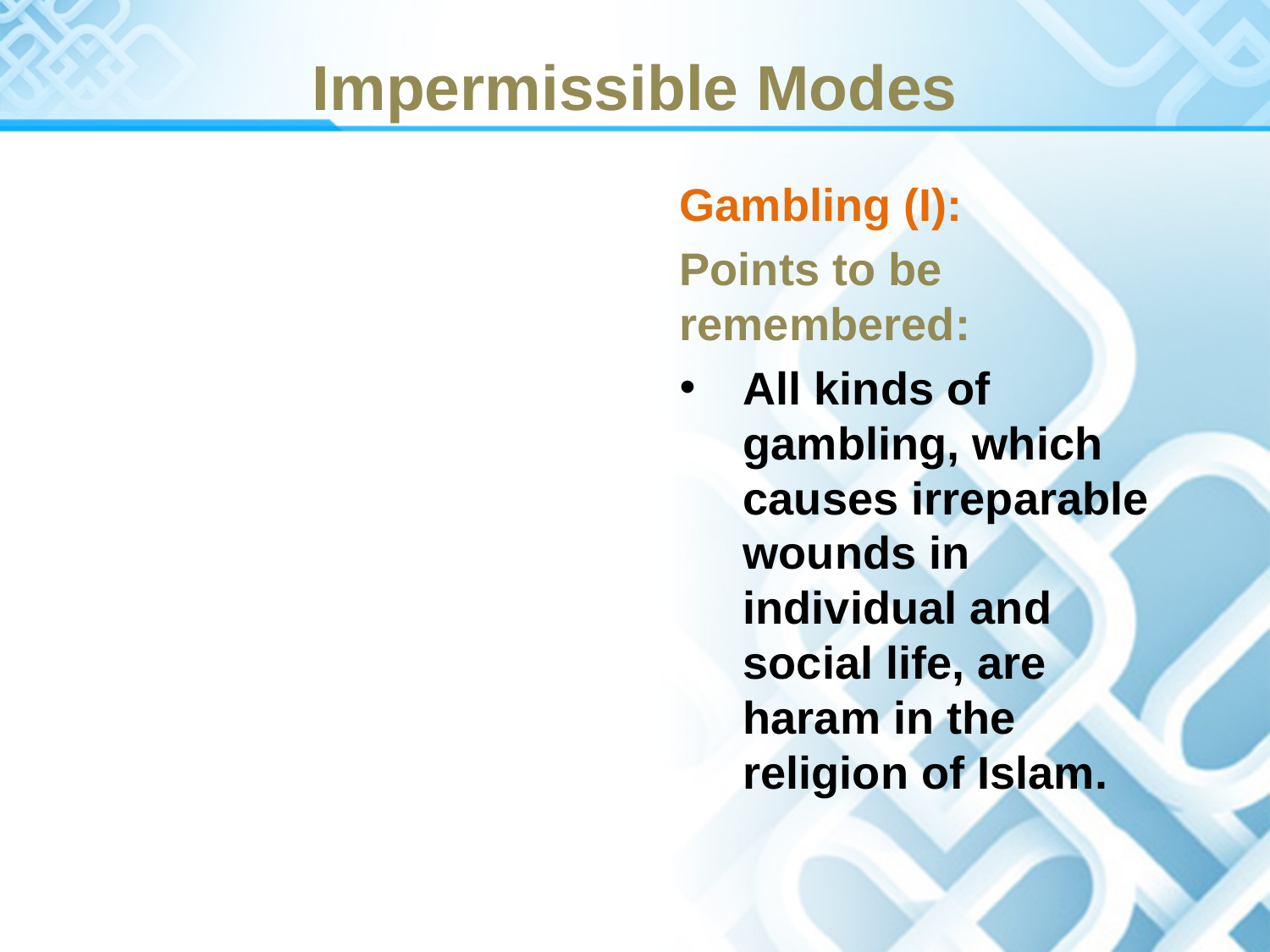

Impermissible Modes
Gambling (I):
Points to be remembered:
All kinds of gambling, which causes irreparable wounds in individual and social life, are haram in the religion of Islam.